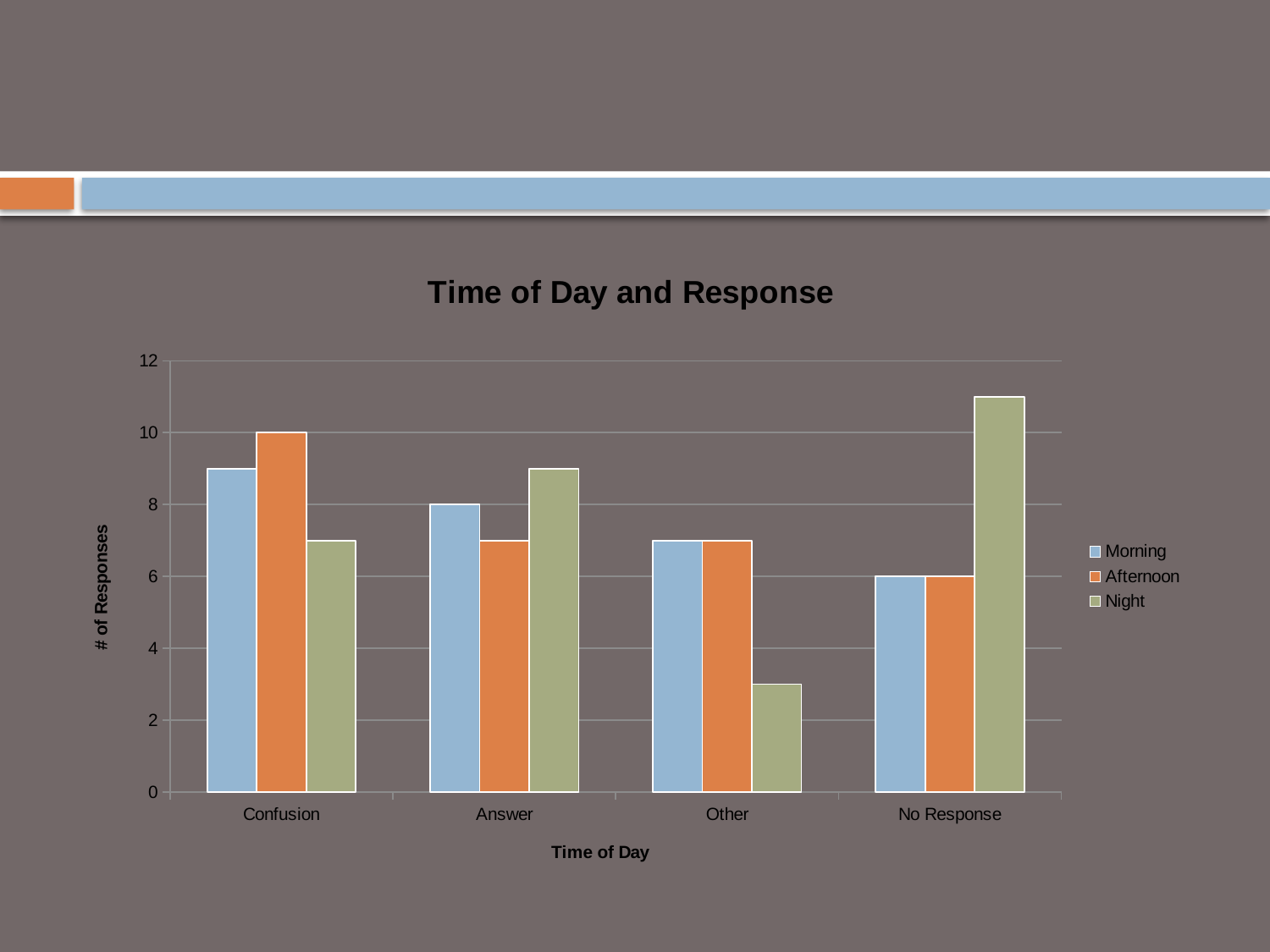

### Chart: Time of Day and Response

| Category | Morning | Afternoon | Night |
|---|---|---|---|
| Confusion | 9.0 | 10.0 | 7.0 |
| Answer | 8.0 | 7.0 | 9.0 |
| Other | 7.0 | 7.0 | 3.0 |
| No Response | 6.0 | 6.0 | 11.0 |